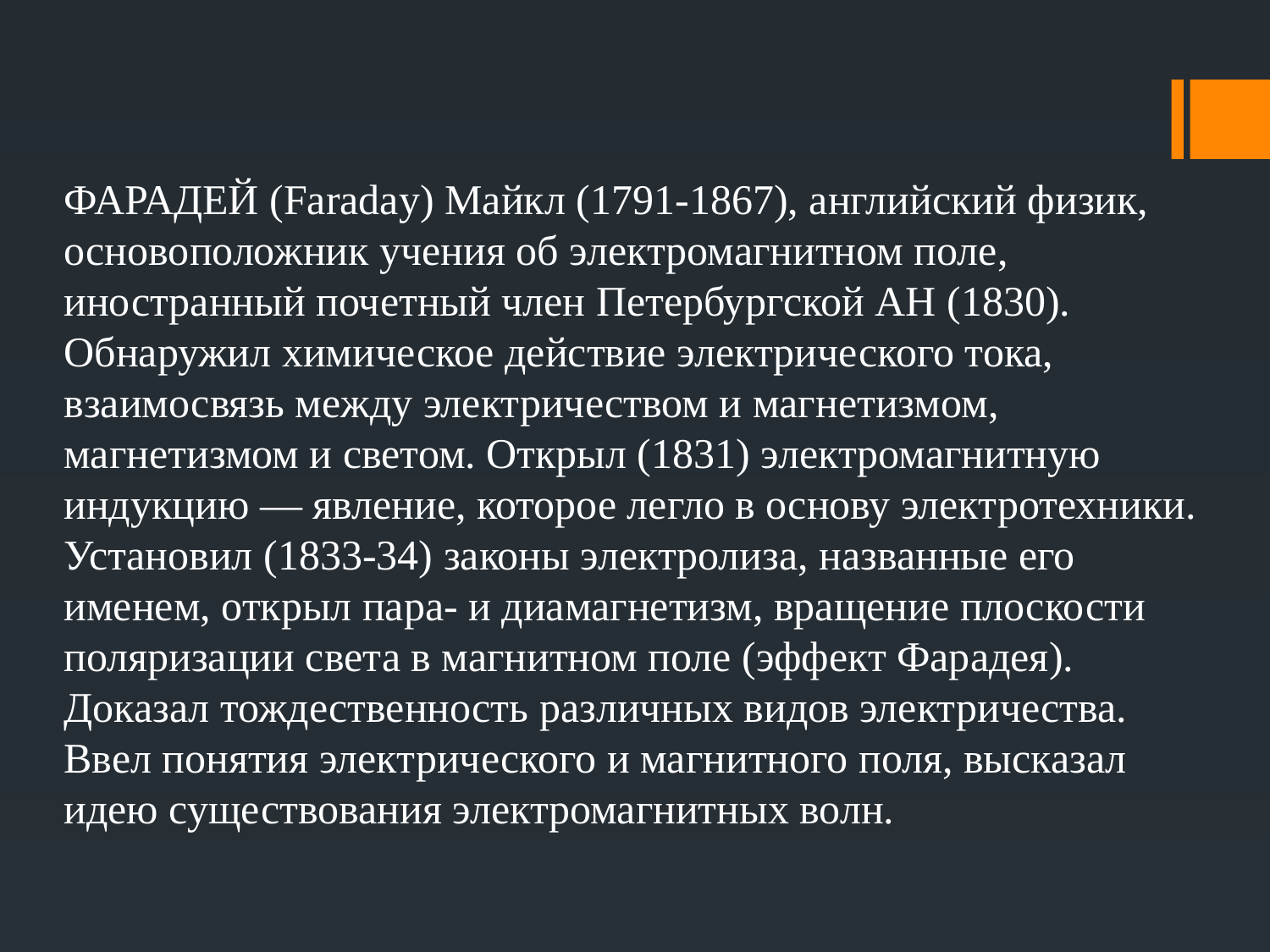

ФАРАДЕЙ (Faraday) Майкл (1791-1867), английский физик, основоположник учения об электромагнитном поле, иностранный почетный член Петербургской АН (1830). Обнаружил химическое действие электрического тока, взаимосвязь между электричеством и магнетизмом, магнетизмом и светом. Открыл (1831) электромагнитную индукцию — явление, которое легло в основу электротехники. Установил (1833-34) законы электролиза, названные его именем, открыл пара- и диамагнетизм, вращение плоскости поляризации света в магнитном поле (эффект Фарадея). Доказал тождественность различных видов электричества. Ввел понятия электрического и магнитного поля, высказал идею существования электромагнитных волн.